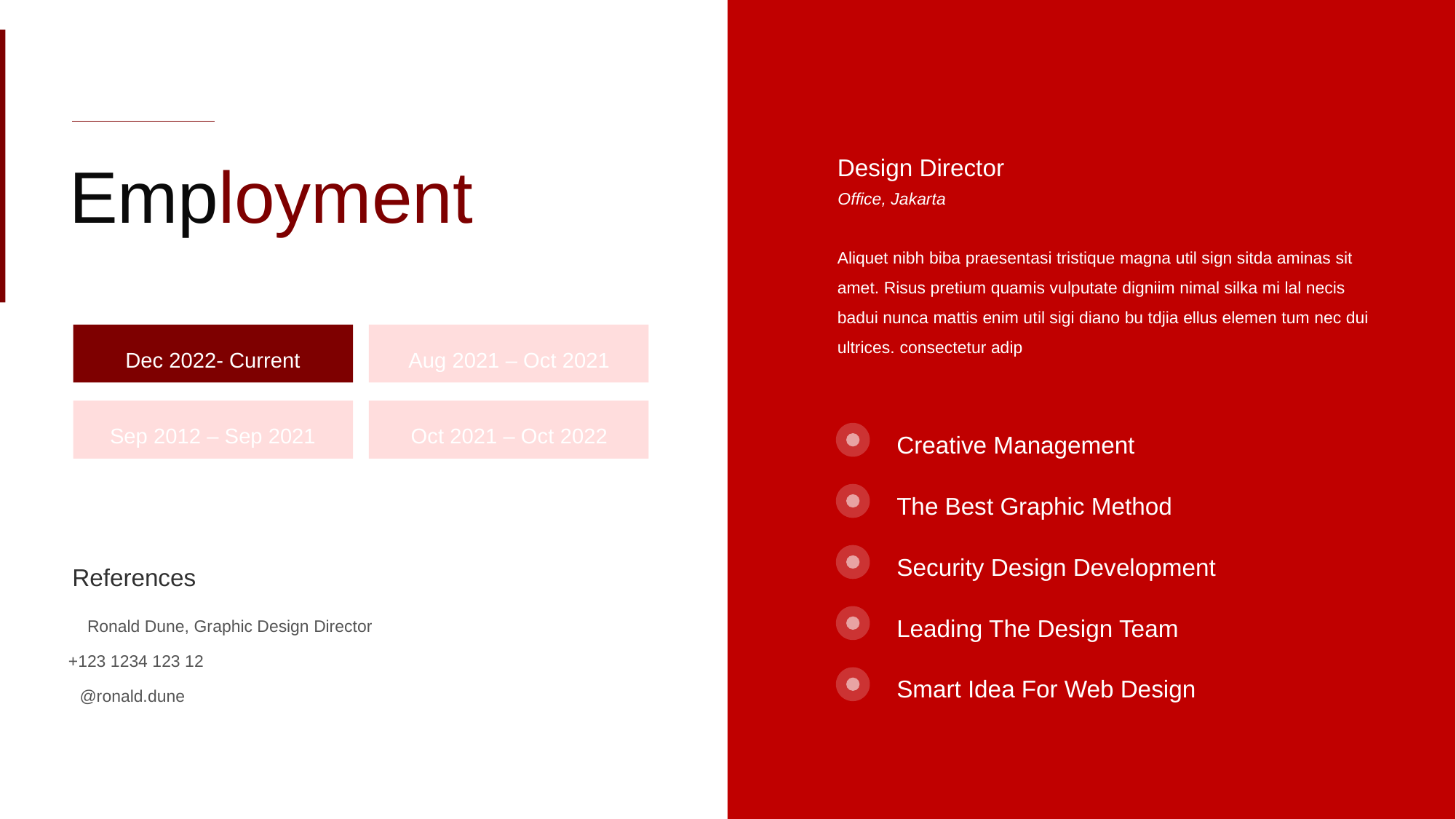

Design Director
Employment
Office, Jakarta
Aliquet nibh biba praesentasi tristique magna util sign sitda aminas sit amet. Risus pretium quamis vulputate digniim nimal silka mi lal necis badui nunca mattis enim util sigi diano bu tdjia ellus elemen tum nec dui ultrices. consectetur adip

Dec 2022- Current
Aug 2021 – Oct 2021

Sep 2012 – Sep 2021
Oct 2021 – Oct 2022
Creative Management

The Best Graphic Method

Security Design Development
References

Leading The Design Team

Ronald Dune, Graphic Design Director

+123 1234 123 12
Smart Idea For Web Design

@ronald.dune